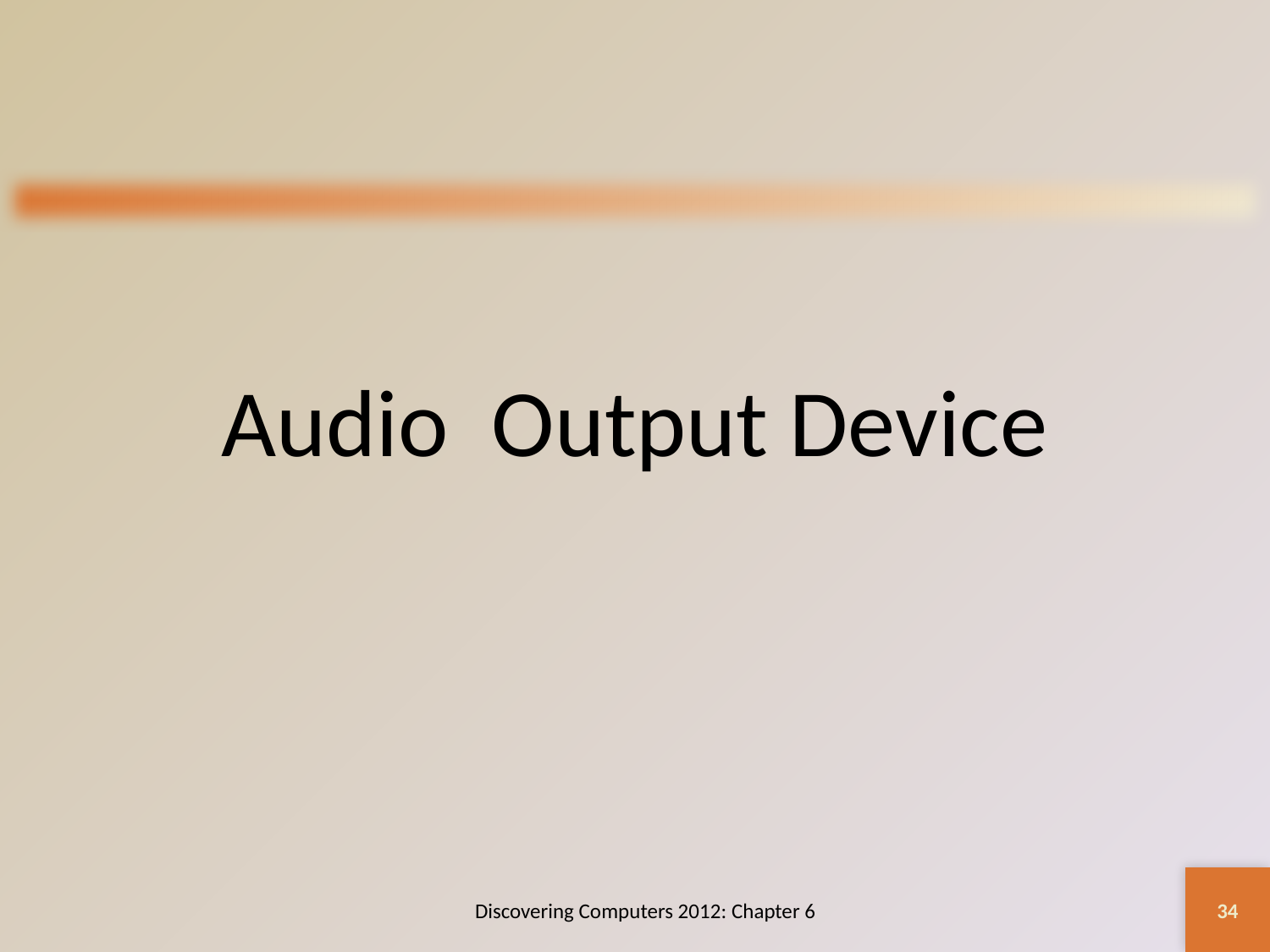

#

Audio  Output Device
34
Discovering Computers 2012: Chapter 6